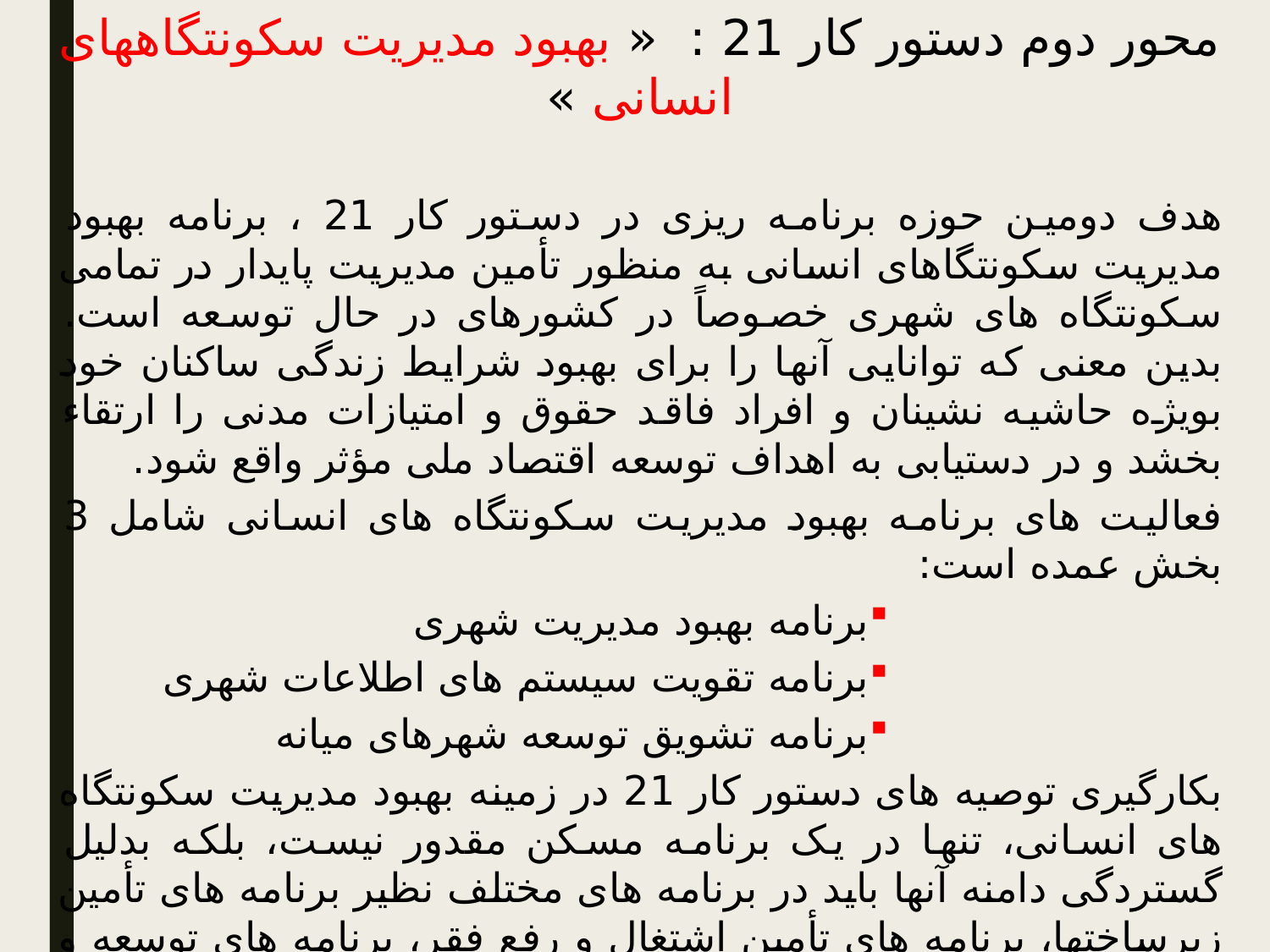

محور دوم دستور کار 21 :  « بهبود مدیریت سکونتگاههای انسانی »

هدف دومین حوزه برنامه ریزی در دستور کار 21 ، برنامه بهبود مدیریت سکونتگاهای انسانی به منظور تأمین مدیریت پایدار در تمامی سکونتگاه های شهری خصوصاً در کشورهای در حال توسعه است. بدین معنی که توانایی آنها را برای بهبود شرایط زندگی ساکنان خود بویژه حاشیه نشینان و افراد فاقد حقوق و امتیازات مدنی را ارتقاء بخشد و در دستیابی به اهداف توسعه اقتصاد ملی مؤثر واقع شود.
فعالیت های برنامه بهبود مدیریت سکونتگاه های انسانی شامل 3 بخش عمده است:
برنامه بهبود مدیریت شهری
برنامه تقویت سیستم های اطلاعات شهری
برنامه تشویق توسعه شهرهای میانه
بکارگیری توصیه های دستور کار 21 در زمینه بهبود مدیریت سکونتگاه های انسانی، تنها در یک برنامه مسکن مقدور نیست، بلکه بدلیل گستردگی دامنه آنها باید در برنامه های مختلف نظیر برنامه های تأمین زیرساختها، برنامه های تأمین اشتغال و رفع فقر، برنامه های توسعه و عمران شهری و منطقه ای و نیز برنامه های آمایشی مورد توجه قرار گیرند.
بنابراین پیگیری این توصیه ها در برنامه دوم مسکن کشور بیهوده است و نمی توان برنامه دوم مسکن را از این جهت مورد بررسی قرار داد.